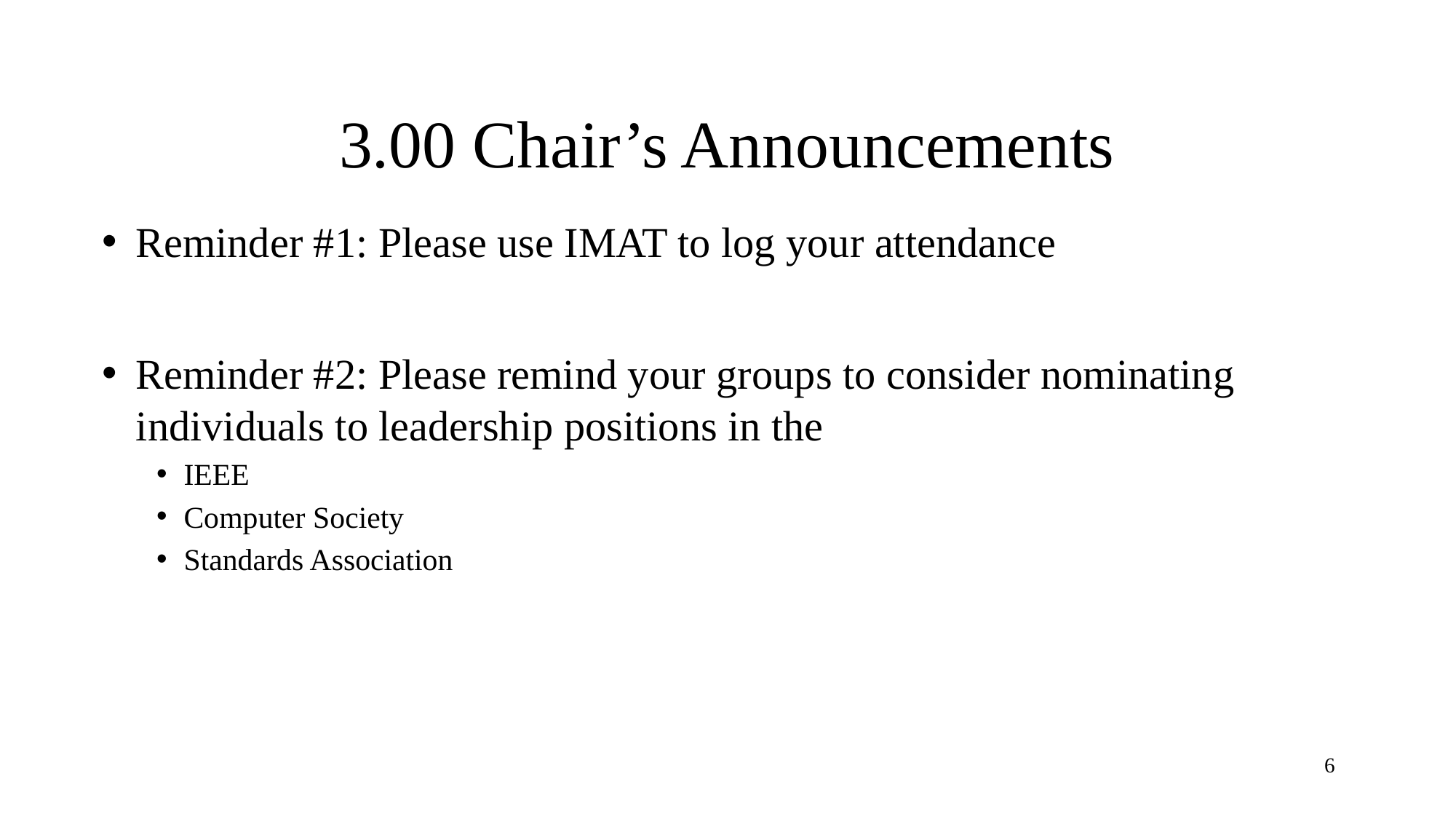

# 3.00 Chair’s Announcements
Reminder #1: Please use IMAT to log your attendance

Reminder #2: Please remind your groups to consider nominating individuals to leadership positions in the
IEEE
Computer Society
Standards Association

6